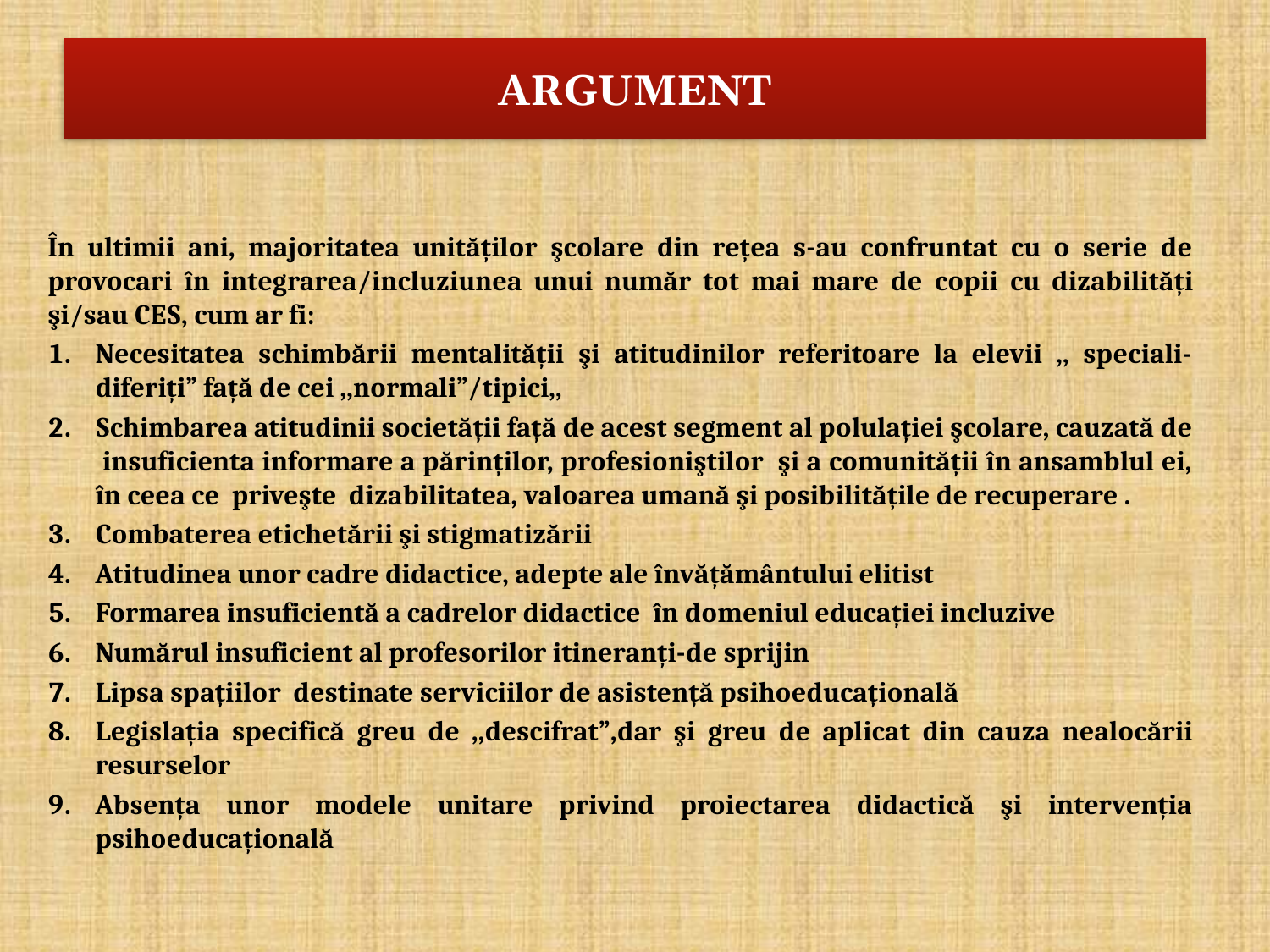

# ARGUMENT
În ultimii ani, majoritatea unităţilor şcolare din reţea s-au confruntat cu o serie de provocari în integrarea/incluziunea unui număr tot mai mare de copii cu dizabilităţi şi/sau CES, cum ar fi:
Necesitatea schimbării mentalităţii şi atitudinilor referitoare la elevii ,, speciali-diferiţi” faţă de cei ,,normali”/tipici,,
Schimbarea atitudinii societăţii faţă de acest segment al polulaţiei şcolare, cauzată de  insuficienta informare a părinţilor, profesioniştilor  şi a comunităţii în ansamblul ei, în ceea ce  priveşte  dizabilitatea, valoarea umană şi posibilităţile de recuperare .
Combaterea etichetării şi stigmatizării
Atitudinea unor cadre didactice, adepte ale învăţământului elitist
Formarea insuficientă a cadrelor didactice  în domeniul educaţiei incluzive
Numărul insuficient al profesorilor itineranţi-de sprijin
Lipsa spaţiilor  destinate serviciilor de asistenţă psihoeducaţională
Legislaţia specifică greu de ,,descifrat”,dar şi greu de aplicat din cauza nealocării resurselor
Absenţa unor modele unitare privind proiectarea didactică şi intervenţia psihoeducaţională